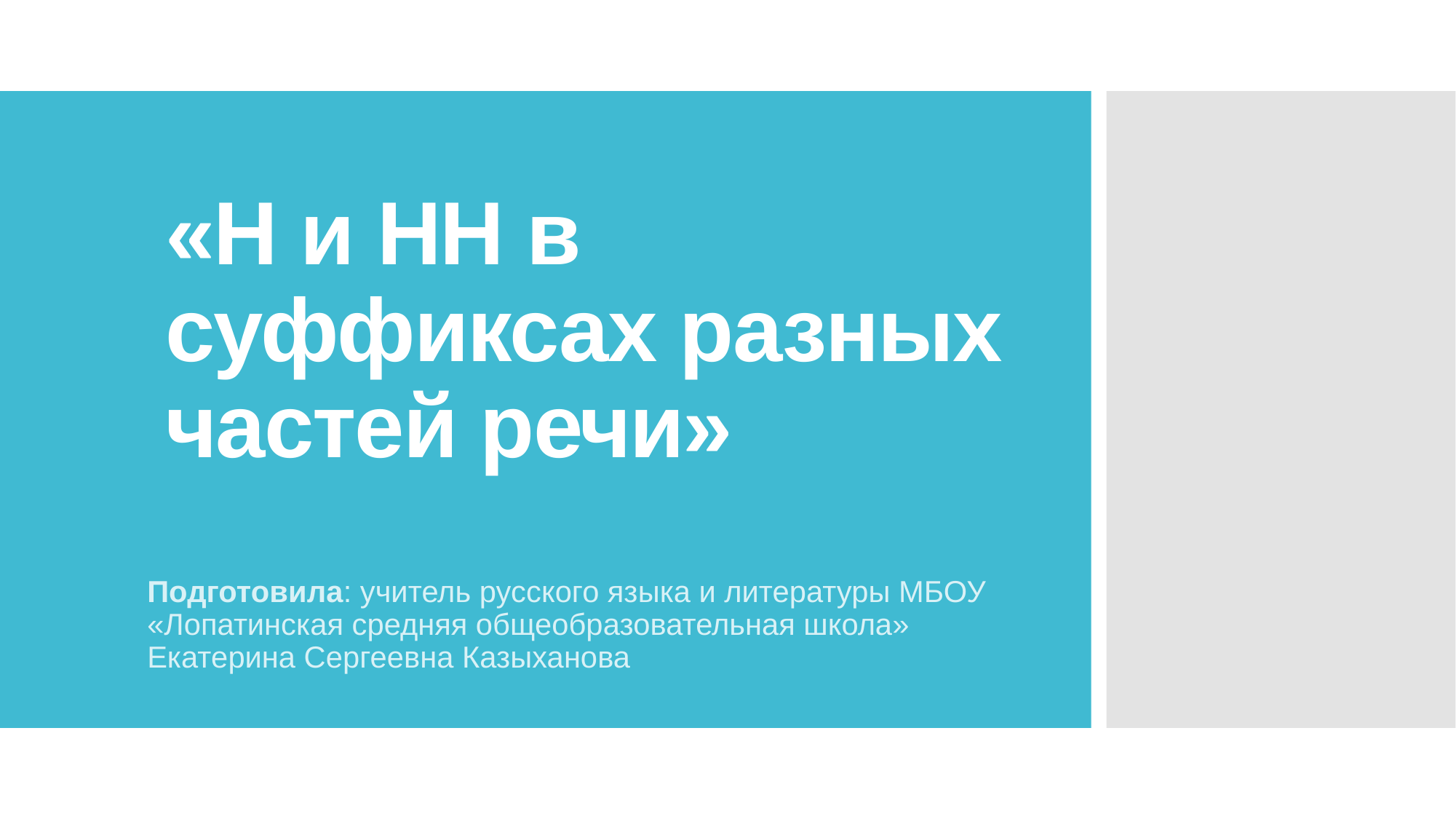

# «Н и НН в суффиксах разных частей речи»
Подготовила: учитель русского языка и литературы МБОУ «Лопатинская средняя общеобразовательная школа» Екатерина Сергеевна Казыханова